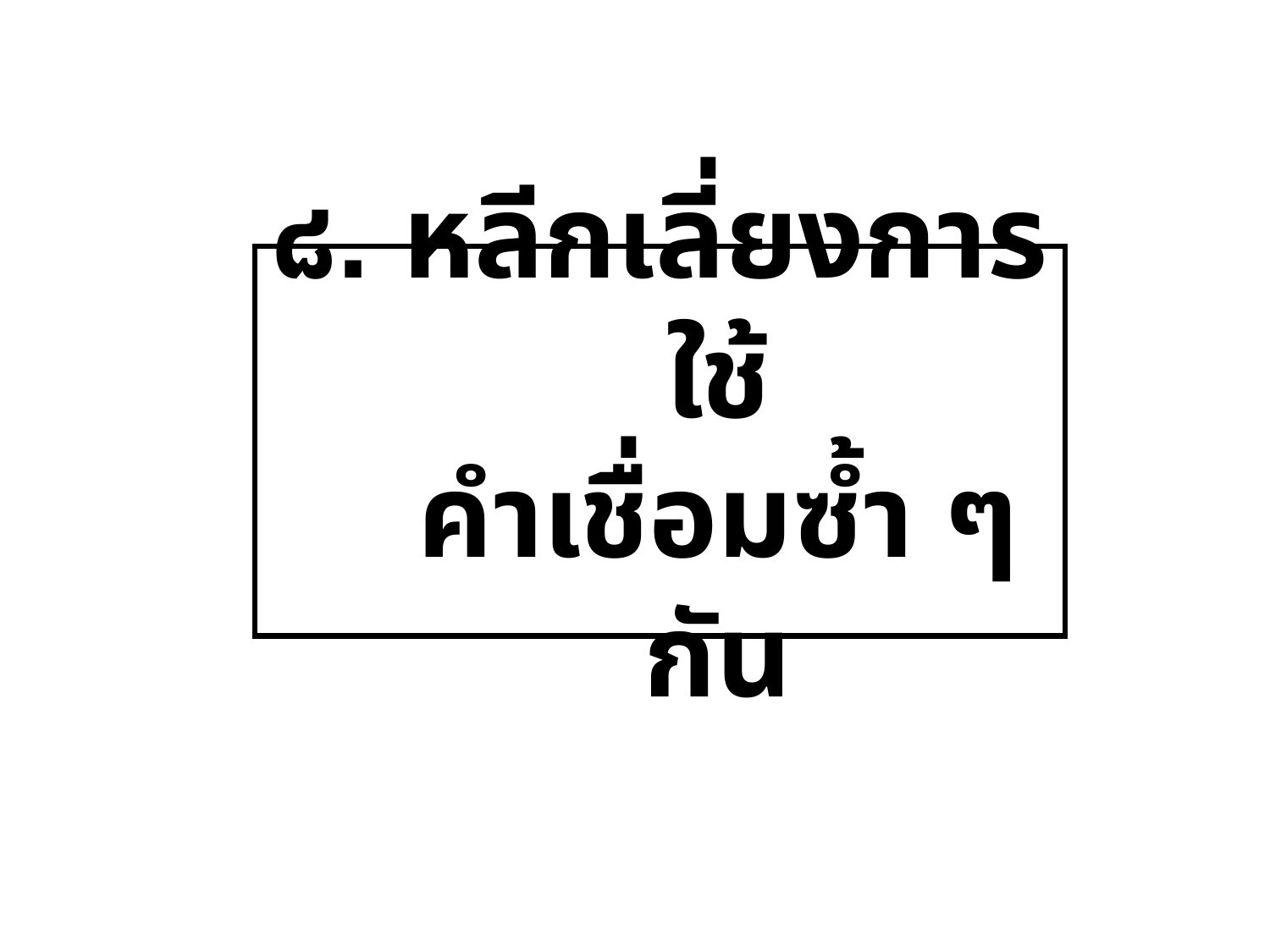

# ๘. หลีกเลี่ยงการใช้ คำเชื่อมซ้ำ ๆ กัน